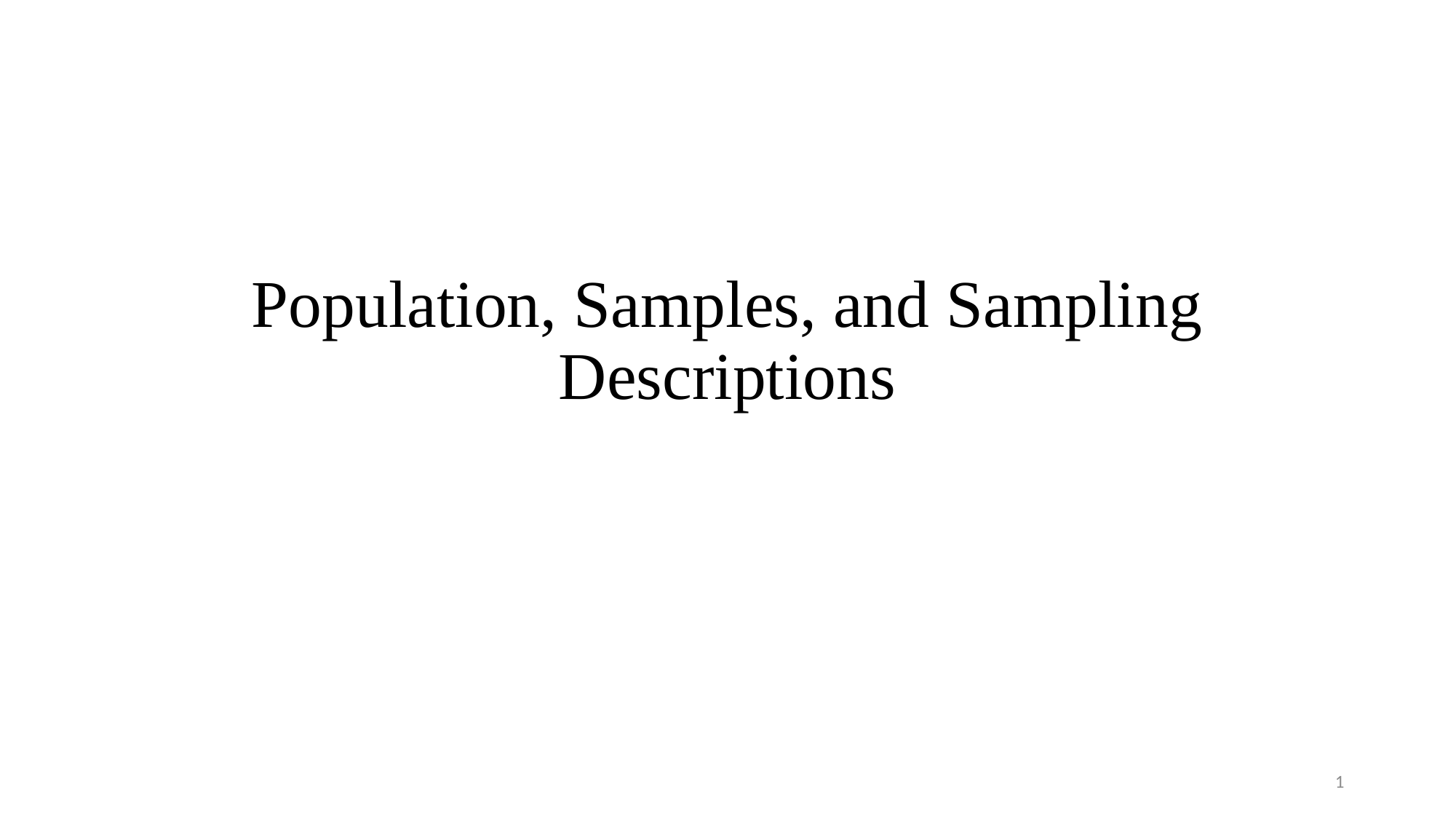

# Population, Samples, and Sampling Descriptions

1